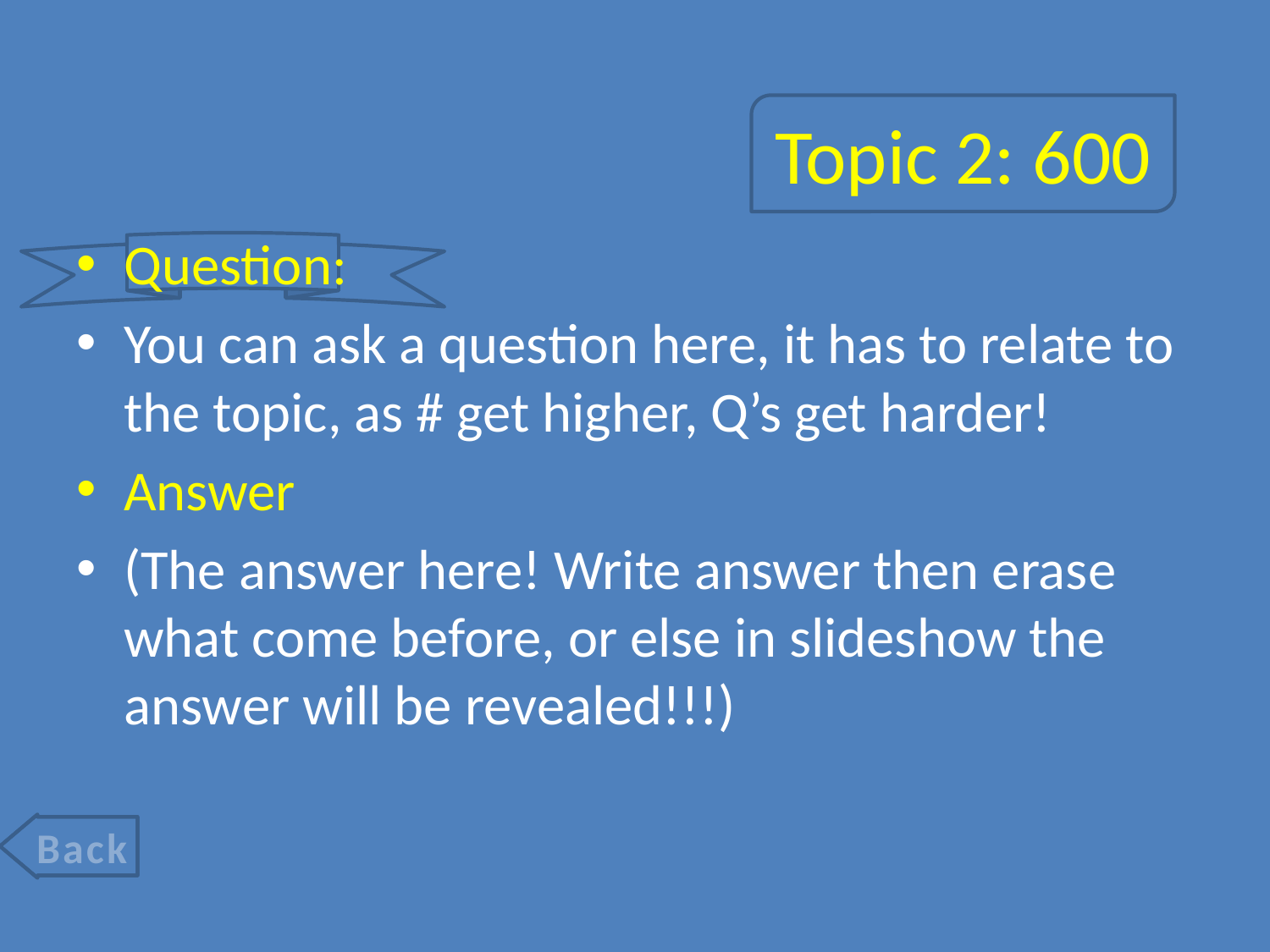

# Topic 2: 600

Question:
You can ask a question here, it has to relate to the topic, as # get higher, Q’s get harder!
Answer
(The answer here! Write answer then erase what come before, or else in slideshow the answer will be revealed!!!)

Back